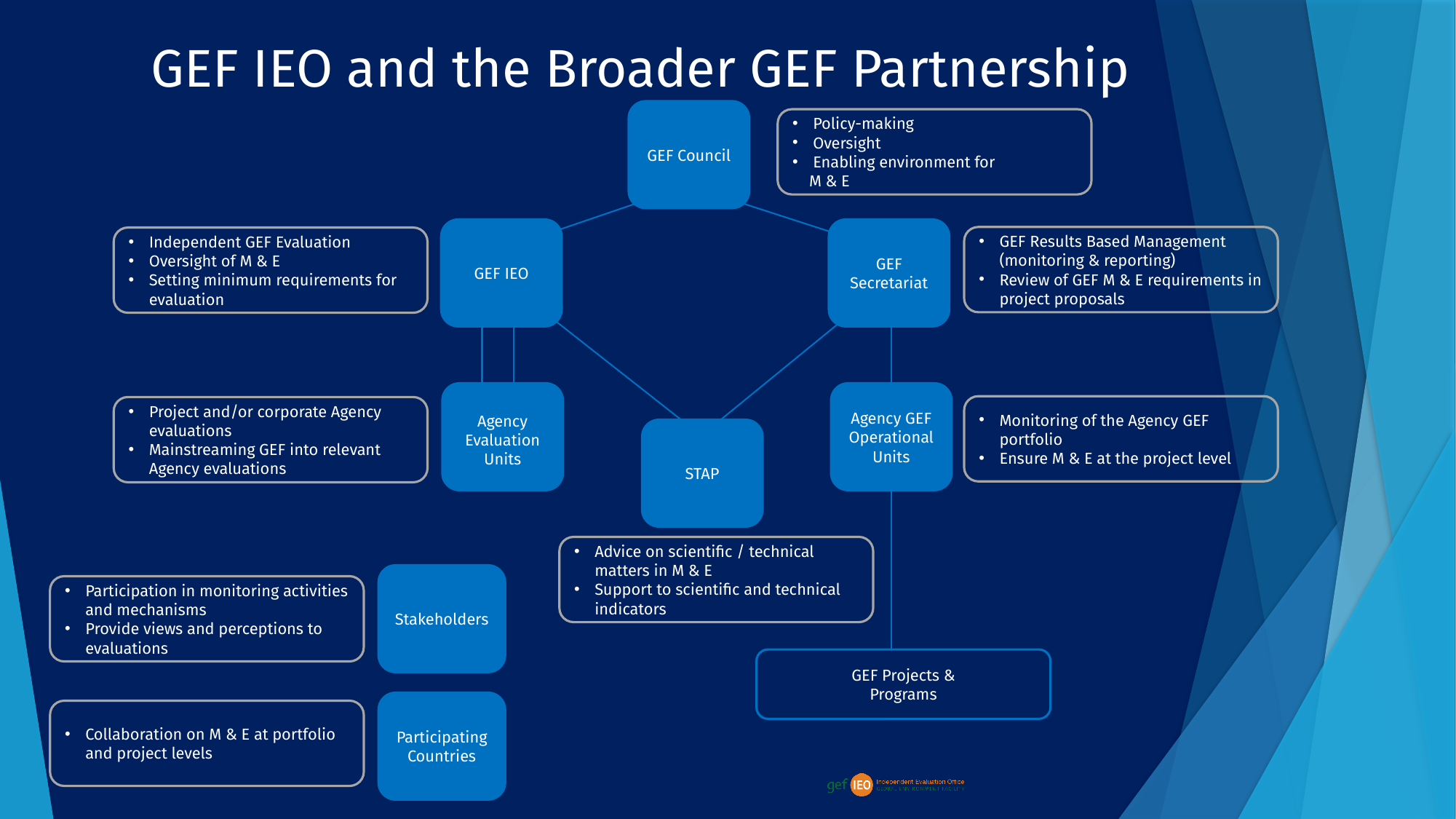

# GEF IEO and the Broader GEF Partnership
GEF Council
Policy-making
Oversight
Enabling environment for
    M & E
GEF IEO
GEF Secretariat
GEF Results Based Management (monitoring & reporting)
Review of GEF M & E requirements in project proposals
Independent GEF Evaluation
Oversight of M & E
Setting minimum requirements for evaluation
Agency Evaluation Units
Agency GEF Operational Units
Monitoring of the Agency GEF portfolio
Ensure M & E at the project level
Project and/or corporate Agency evaluations
Mainstreaming GEF into relevant Agency evaluations
STAP
Advice on scientific / technical matters in M & E
Support to scientific and technical indicators
Stakeholders
Participation in monitoring activities and mechanisms
Provide views and perceptions to evaluations
GEF Projects &
Programs
Participating Countries
Collaboration on M & E at portfolio and project levels